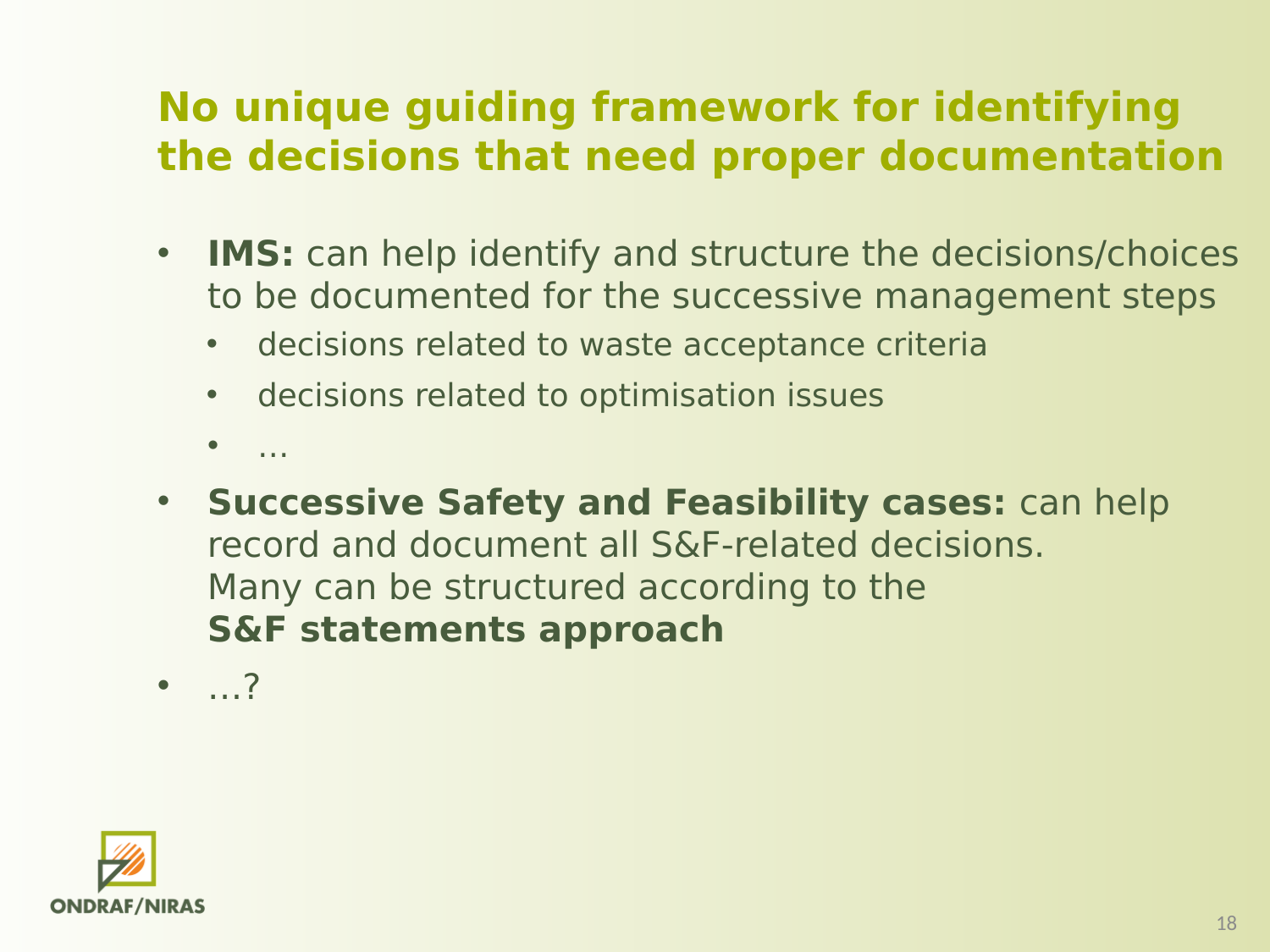

No unique guiding framework for identifying the decisions that need proper documentation
IMS: can help identify and structure the decisions/choices to be documented for the successive management steps
decisions related to waste acceptance criteria
decisions related to optimisation issues
…
Successive Safety and Feasibility cases: can help record and document all S&F-related decisions.
Many can be structured according to the
S&F statements approach
…?